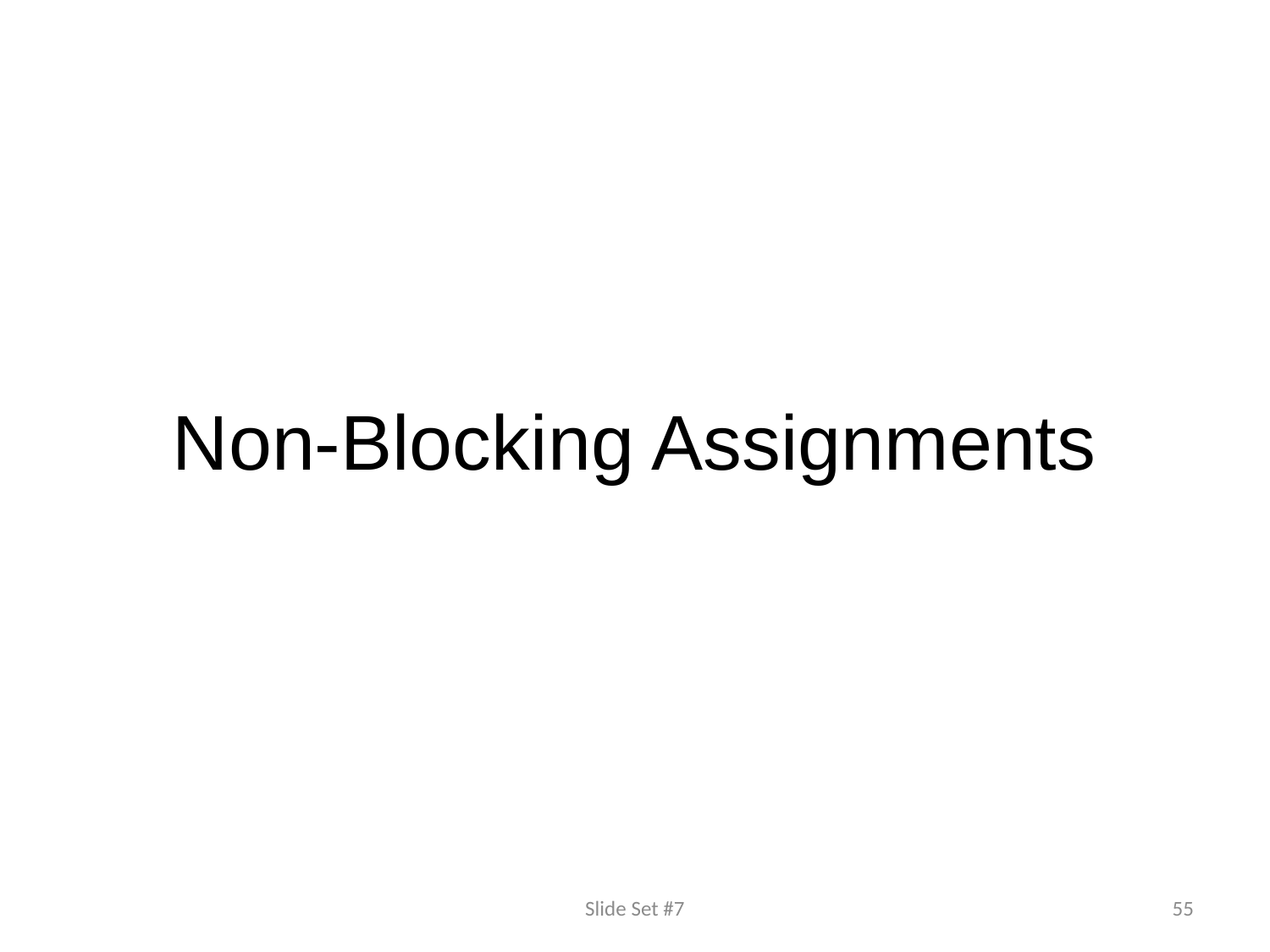

# Non-Blocking Assignments
Slide Set #7
55